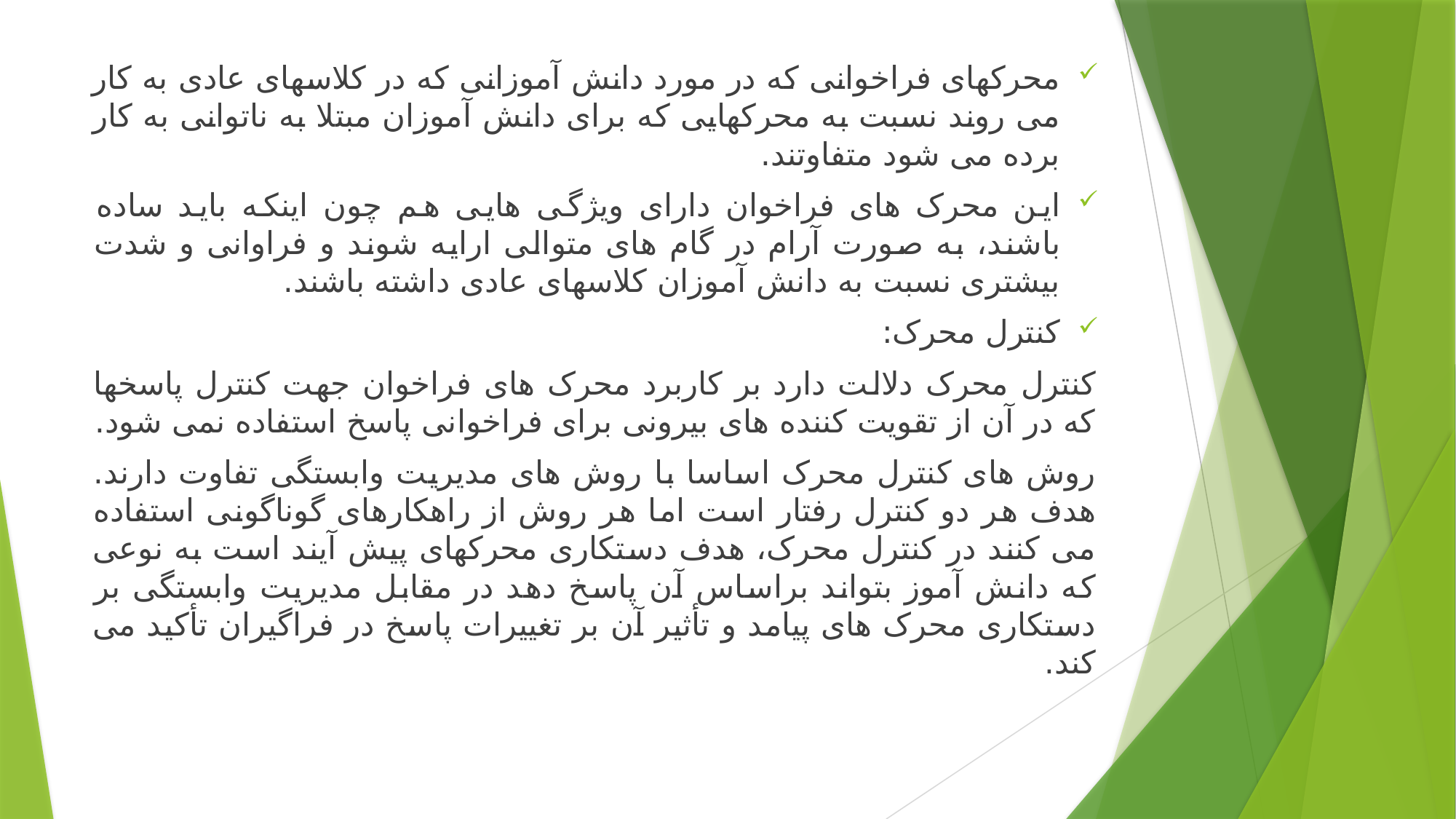

محرکهای فراخوانی که در مورد دانش آموزانی که در کلاسهای عادی به کار می روند نسبت به محرکهایی که برای دانش آموزان مبتلا به ناتوانی به کار برده می شود متفاوتند.
این محرک های فراخوان دارای ویژگی هایی هم چون اینکه باید ساده باشند، به صورت آرام در گام های متوالی ارایه شوند و فراوانی و شدت بیشتری نسبت به دانش آموزان کلاسهای عادی داشته باشند.
کنترل محرک:
کنترل محرک دلالت دارد بر کاربرد محرک های فراخوان جهت کنترل پاسخها که در آن از تقویت کننده های بیرونی برای فراخوانی پاسخ استفاده نمی شود.
روش های کنترل محرک اساسا با روش های مدیریت وابستگی تفاوت دارند. هدف هر دو کنترل رفتار است اما هر روش از راهکارهای گوناگونی استفاده می کنند در کنترل محرک، هدف دستکاری محرکهای پیش آیند است به نوعی که دانش آموز بتواند براساس آن پاسخ دهد در مقابل مدیریت وابستگی بر دستکاری محرک های پیامد و تأثیر آن بر تغییرات پاسخ در فراگیران تأکید می کند.